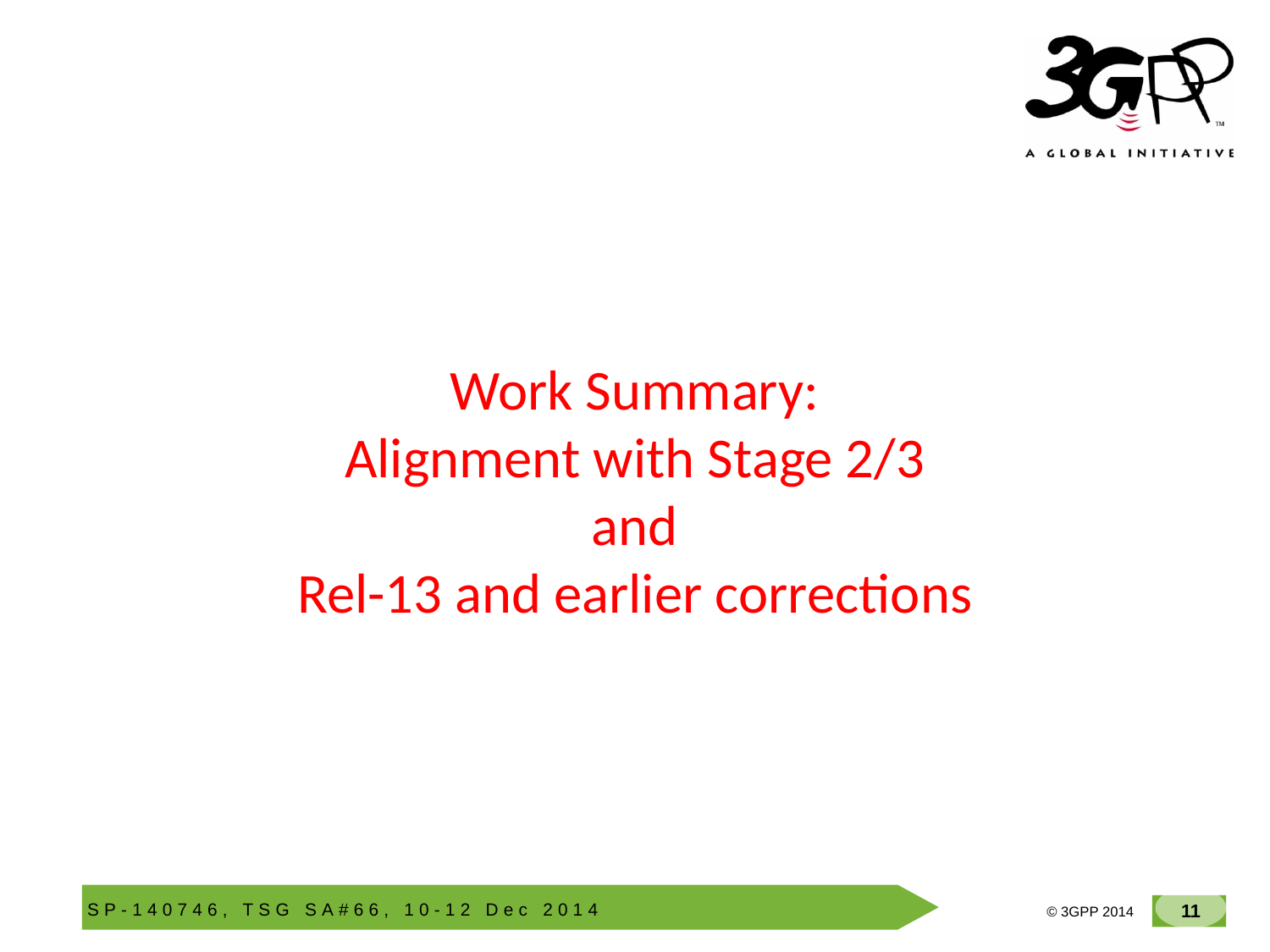

# Work Summary: Alignment with Stage 2/3 and Rel-13 and earlier corrections